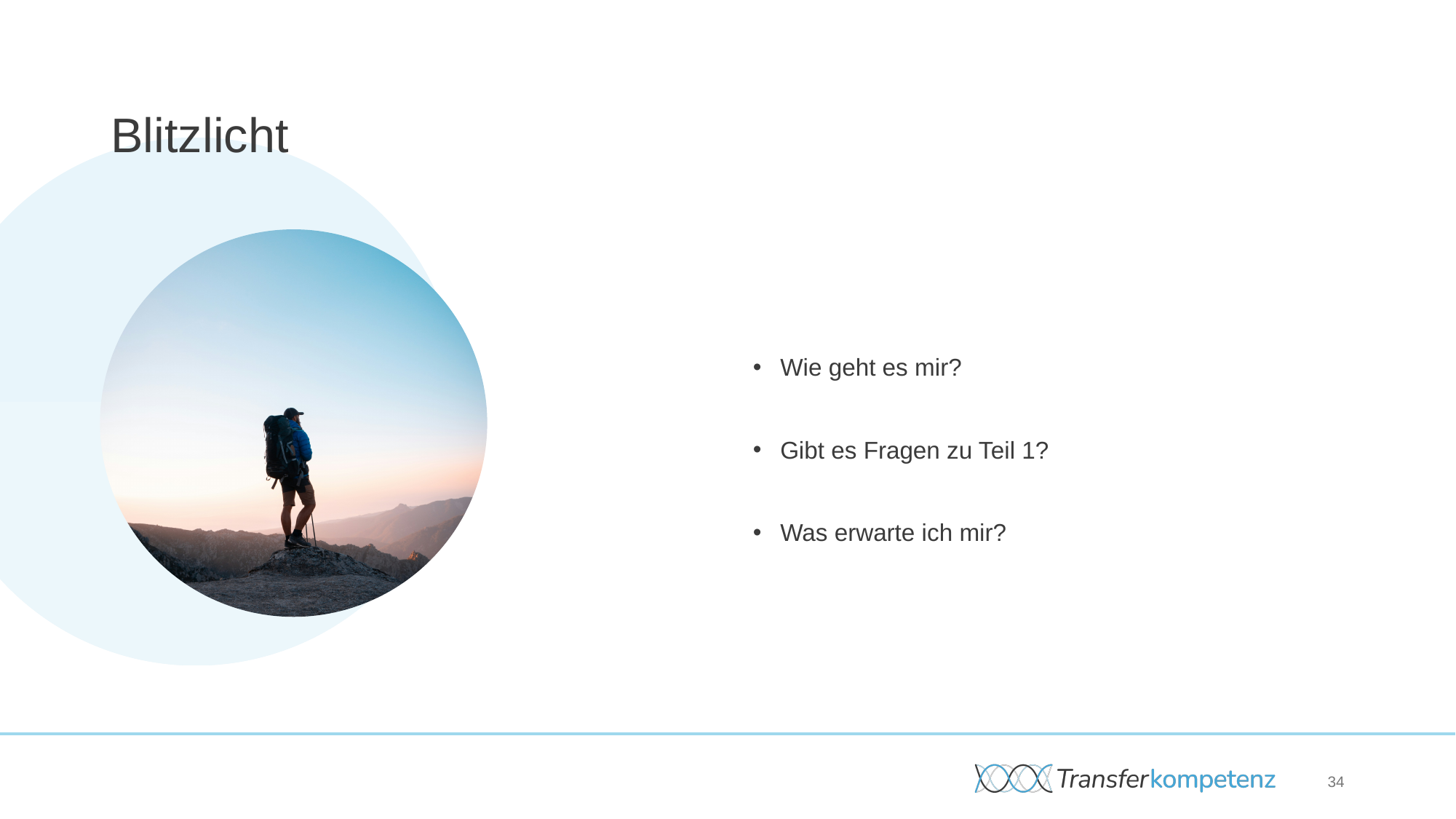

# Blitzlicht

Wie geht es mir?

Gibt es Fragen zu Teil 1?

Was erwarte ich mir?

34